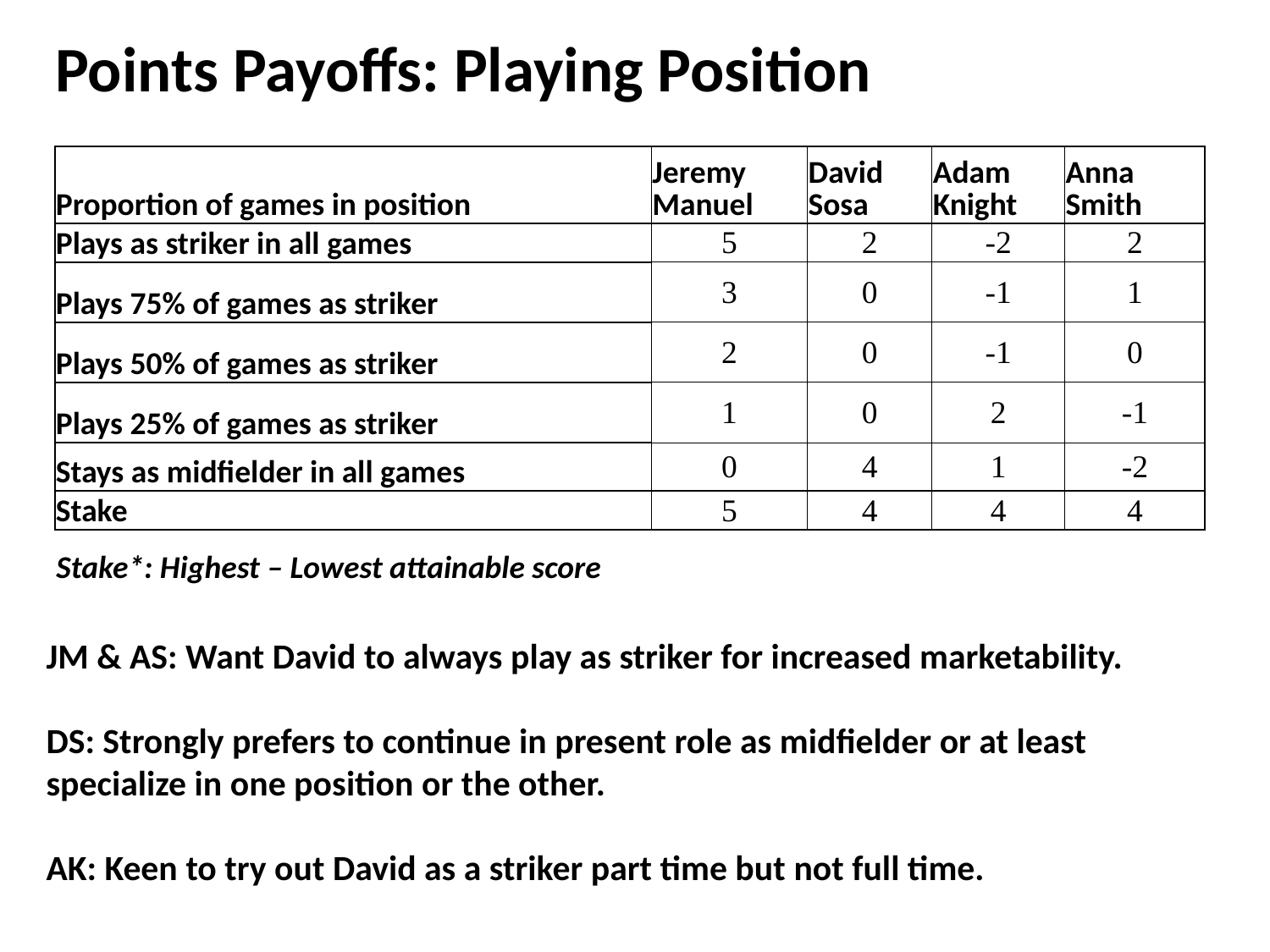

# Points Payoffs: Playing Position
| Proportion of games in position | Jeremy Manuel | David Sosa | Adam Knight | Anna Smith |
| --- | --- | --- | --- | --- |
| Plays as striker in all games | 5 | 2 | -2 | 2 |
| Plays 75% of games as striker | 3 | 0 | -1 | 1 |
| Plays 50% of games as striker | 2 | 0 | -1 | 0 |
| Plays 25% of games as striker | 1 | 0 | 2 | -1 |
| Stays as midfielder in all games | 0 | 4 | 1 | -2 |
| Stake | 5 | 4 | 4 | 4 |
Stake*: Highest – Lowest attainable score
JM & AS: Want David to always play as striker for increased marketability.

DS: Strongly prefers to continue in present role as midfielder or at least specialize in one position or the other.

AK: Keen to try out David as a striker part time but not full time.